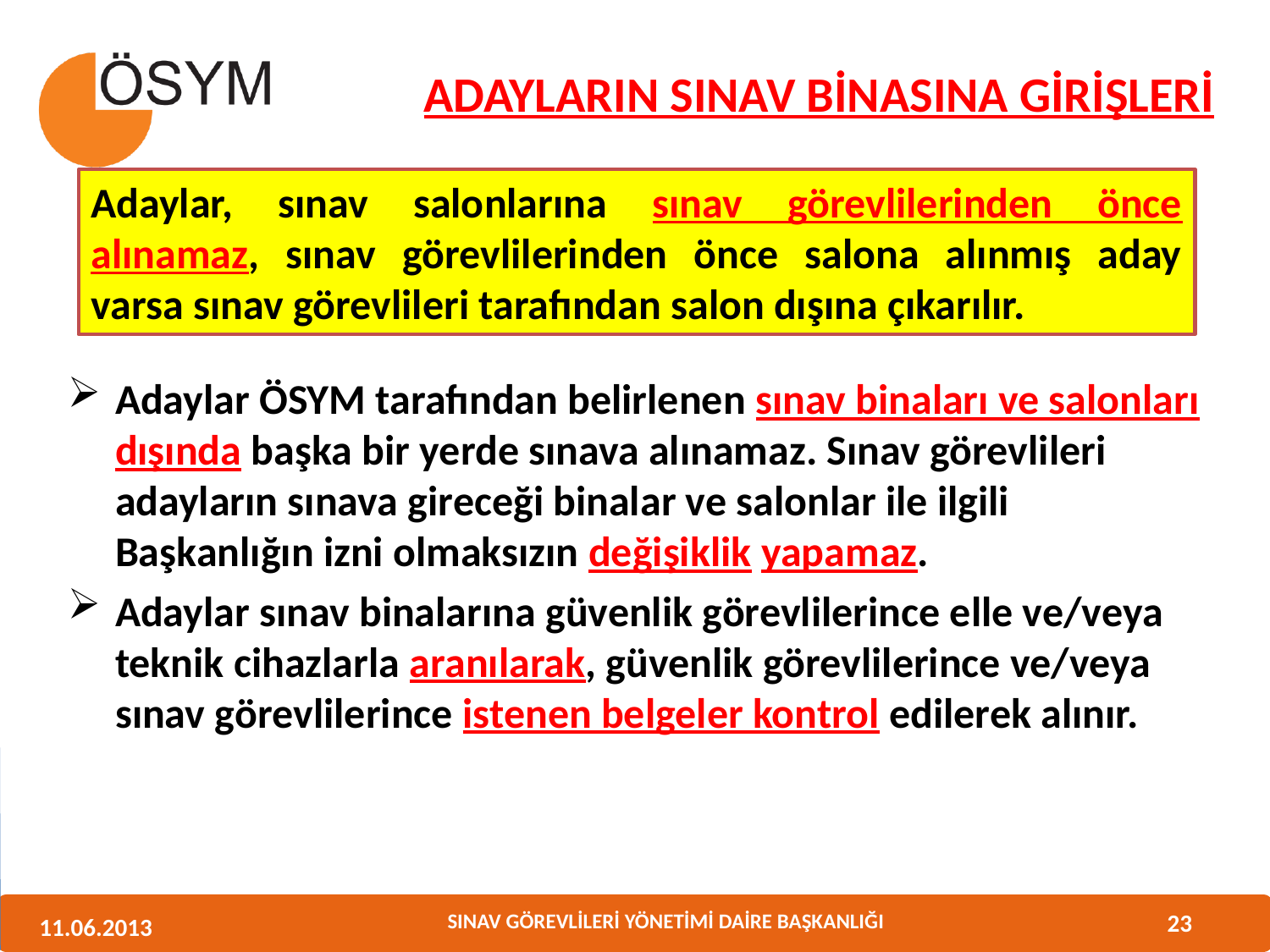

ADAYLARIN SINAV BİNASINA GİRİŞLERİ
Adaylar, sınav salonlarına sınav görevlilerinden önce alınamaz, sınav görevlilerinden önce salona alınmış aday varsa sınav görevlileri tarafından salon dışına çıkarılır.
Adaylar ÖSYM tarafından belirlenen sınav binaları ve salonları dışında başka bir yerde sınava alınamaz. Sınav görevlileri adayların sınava gireceği binalar ve salonlar ile ilgili Başkanlığın izni olmaksızın değişiklik yapamaz.
Adaylar sınav binalarına güvenlik görevlilerince elle ve/veya teknik cihazlarla aranılarak, güvenlik görevlilerince ve/veya sınav görevlilerince istenen belgeler kontrol edilerek alınır.
23
11.06.2013